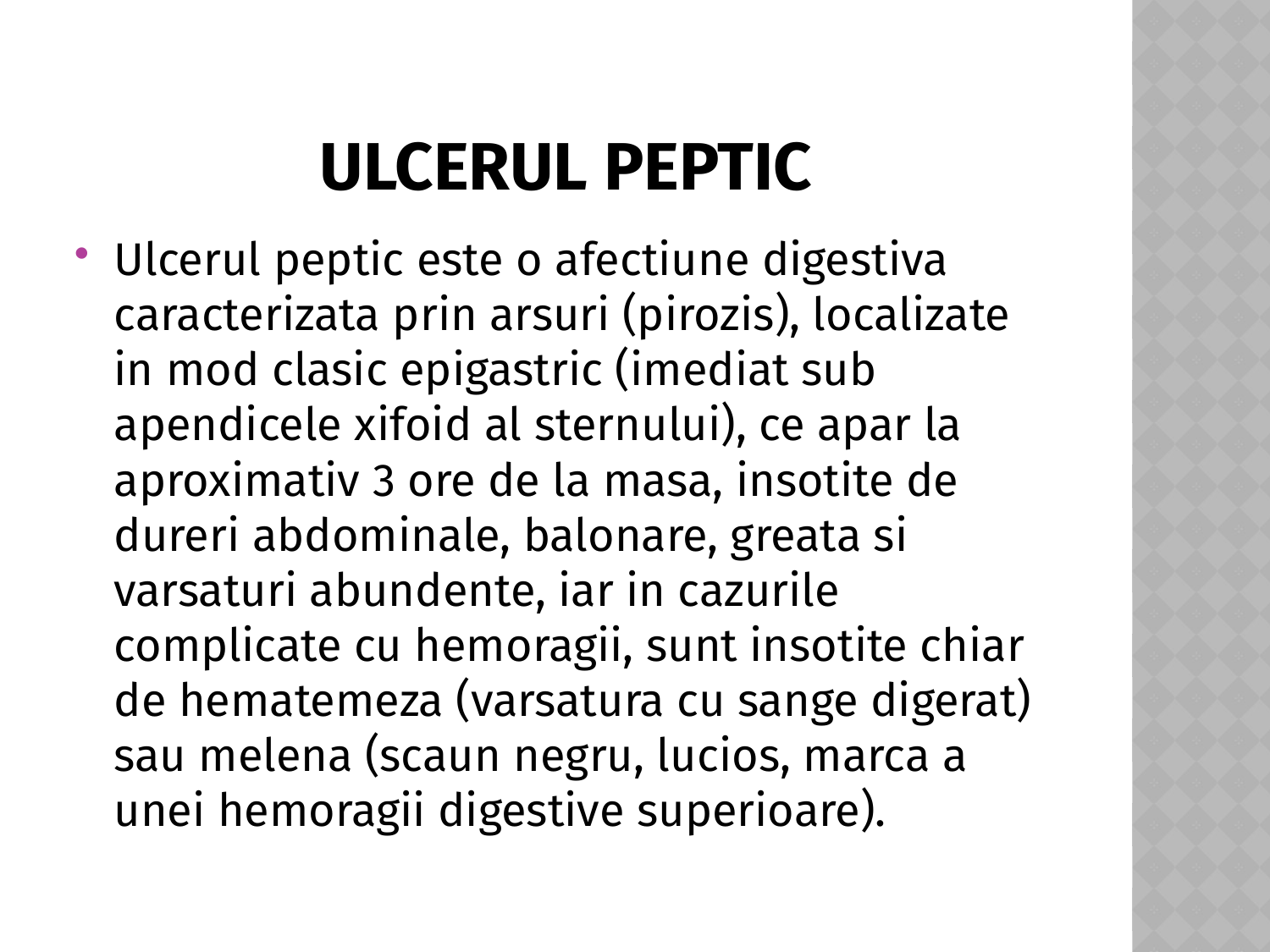

# Ulcerul peptic
Ulcerul peptic este o afectiune digestiva caracterizata prin arsuri (pirozis), localizate in mod clasic epigastric (imediat sub apendicele xifoid al sternului), ce apar la aproximativ 3 ore de la masa, insotite de dureri abdominale, balonare, greata si varsaturi abundente, iar in cazurile complicate cu hemoragii, sunt insotite chiar de hematemeza (varsatura cu sange digerat) sau melena (scaun negru, lucios, marca a unei hemoragii digestive superioare).